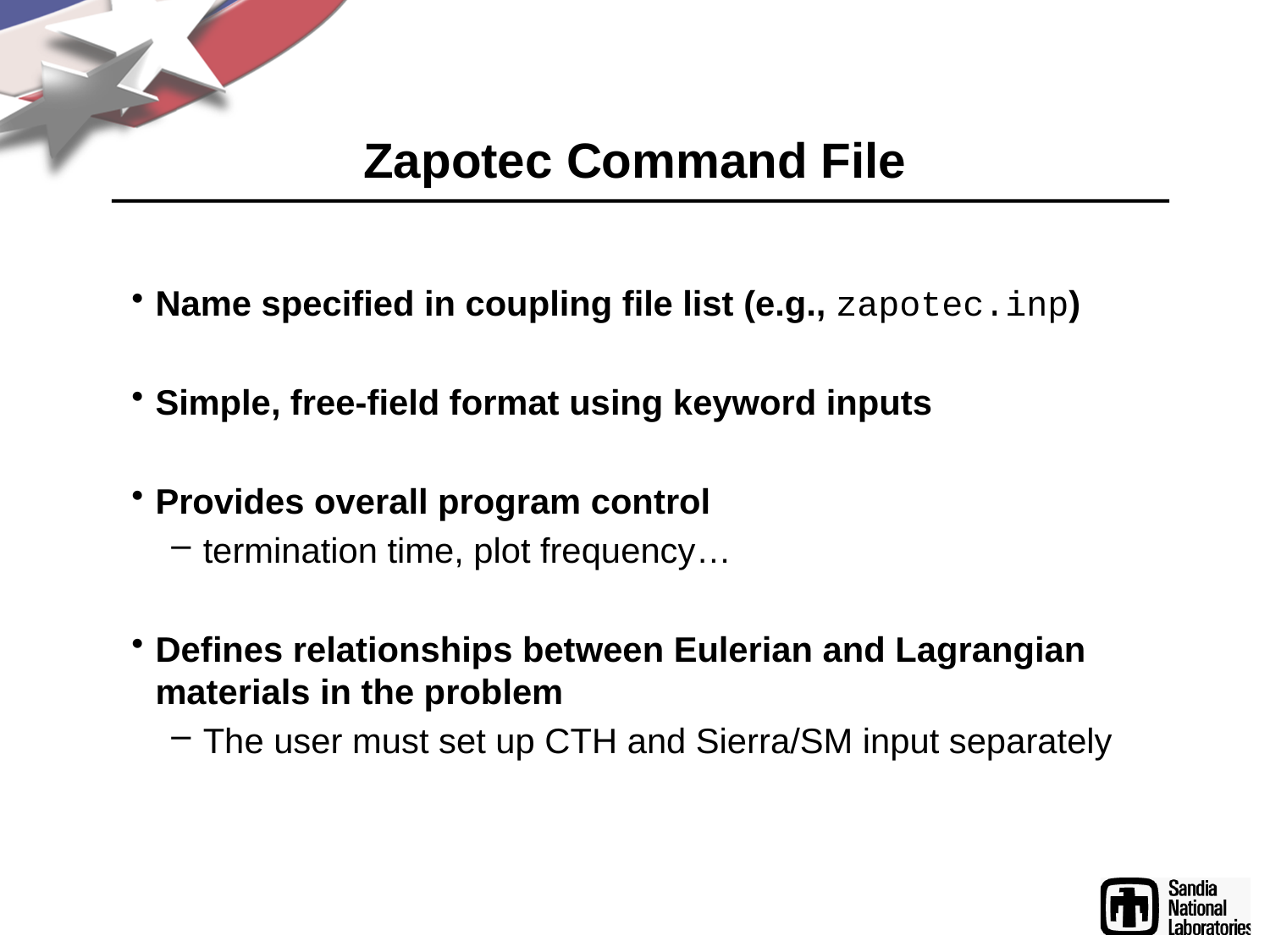

# Zapotec Command File
Name specified in coupling file list (e.g., zapotec.inp)

Simple, free-field format using keyword inputs

Provides overall program control
termination time, plot frequency…

Defines relationships between Eulerian and Lagrangian materials in the problem
The user must set up CTH and Sierra/SM input separately